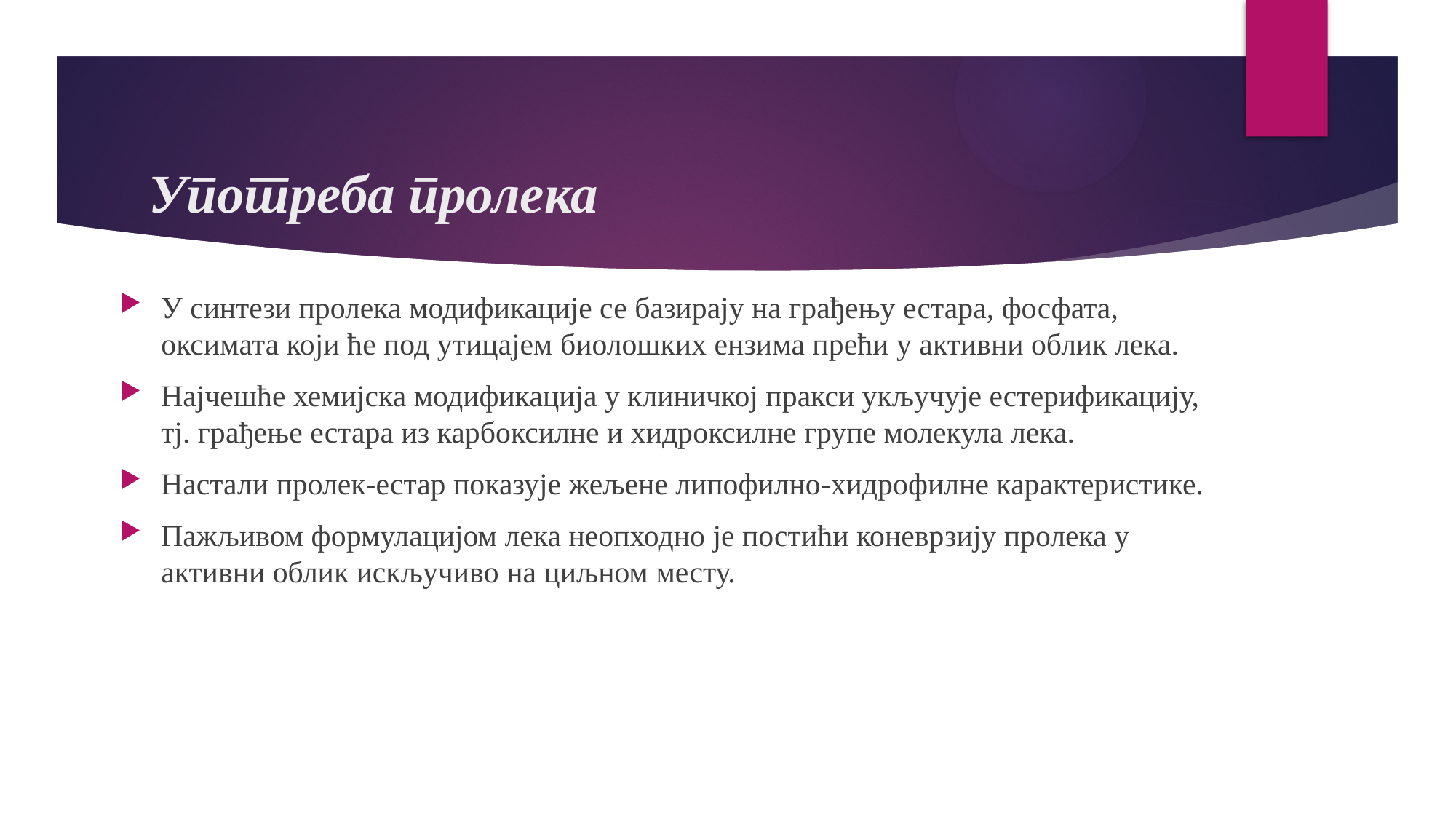

# Употреба пролека
У синтези пролека модификације се базирају на грађењу естара, фосфата, оксимата који ће под утицајем биолошких ензима прећи у активни облик лека.
Најчешће хемијска модификација у клиничкој пракси укључује естерификацију, тј. грађење естара из карбоксилне и хидроксилне групе молекула лека.
Настали пролек-естар показује жељене липофилно-хидрофилне карактеристике.
Пажљивом формулацијом лека неопходно је постићи коневрзију пролека у активни облик искључиво на циљном месту.